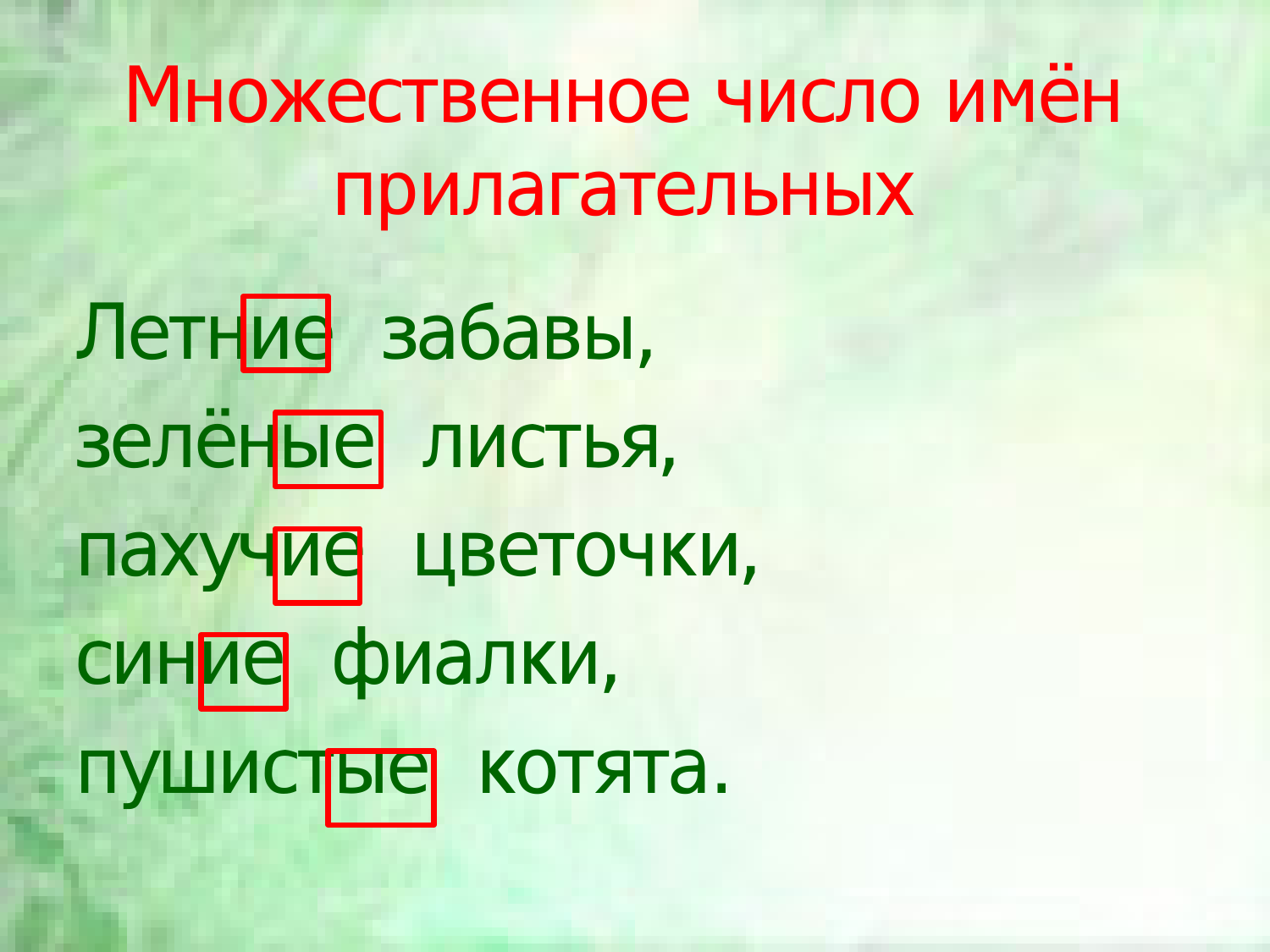

# Множественное число имён прилагательных
Летние  забавы,
зелёные  листья,
пахучие  цветочки,
синие  фиалки,
пушистые  котята.